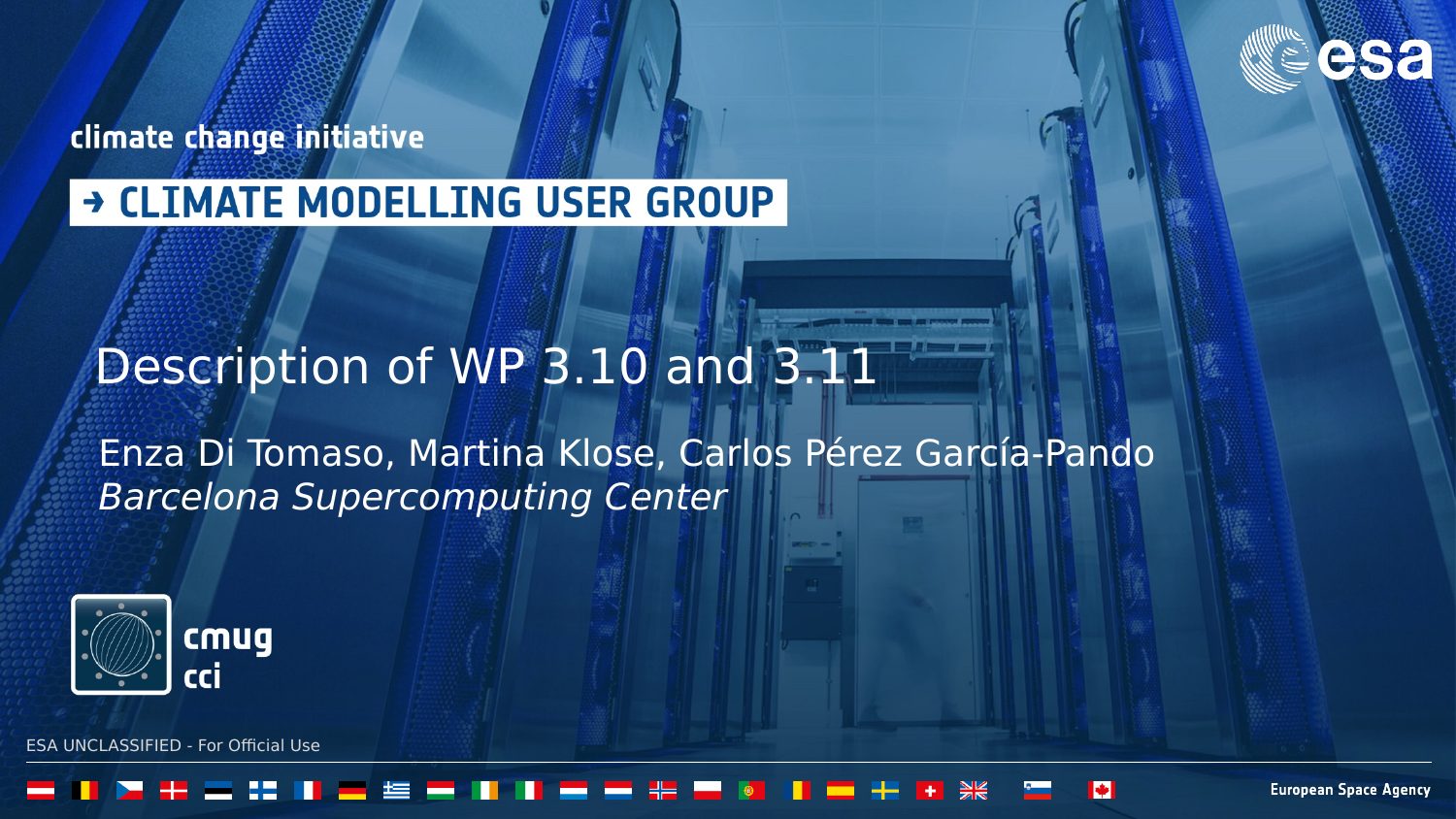

Description of WP 3.10 and 3.11
Enza Di Tomaso, Martina Klose, Carlos Pérez García-Pando
Barcelona Supercomputing Center